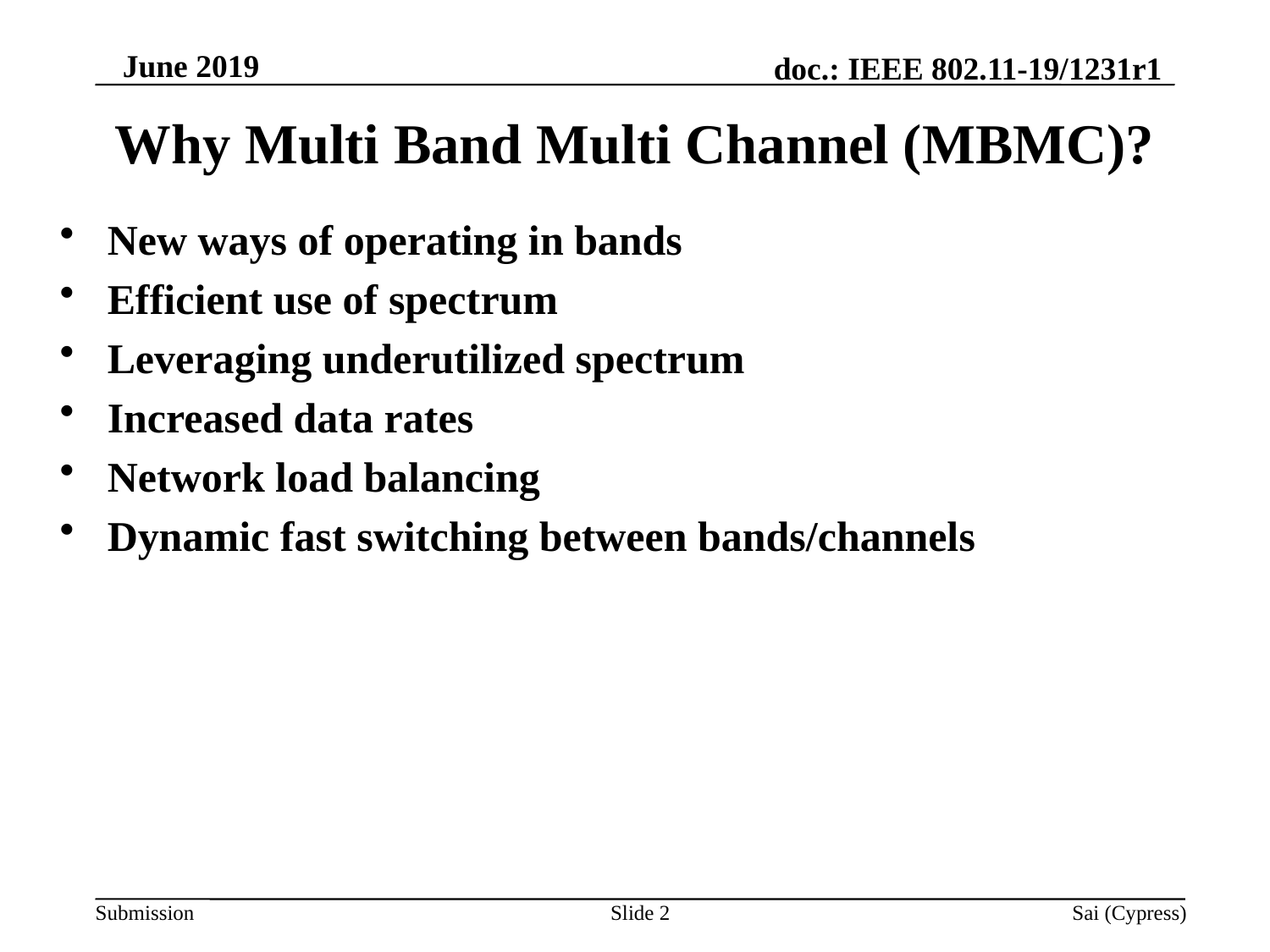

# Why Multi Band Multi Channel (MBMC)?
New ways of operating in bands
Efficient use of spectrum
Leveraging underutilized spectrum
Increased data rates
Network load balancing
Dynamic fast switching between bands/channels
Slide 2
Sai (Cypress)